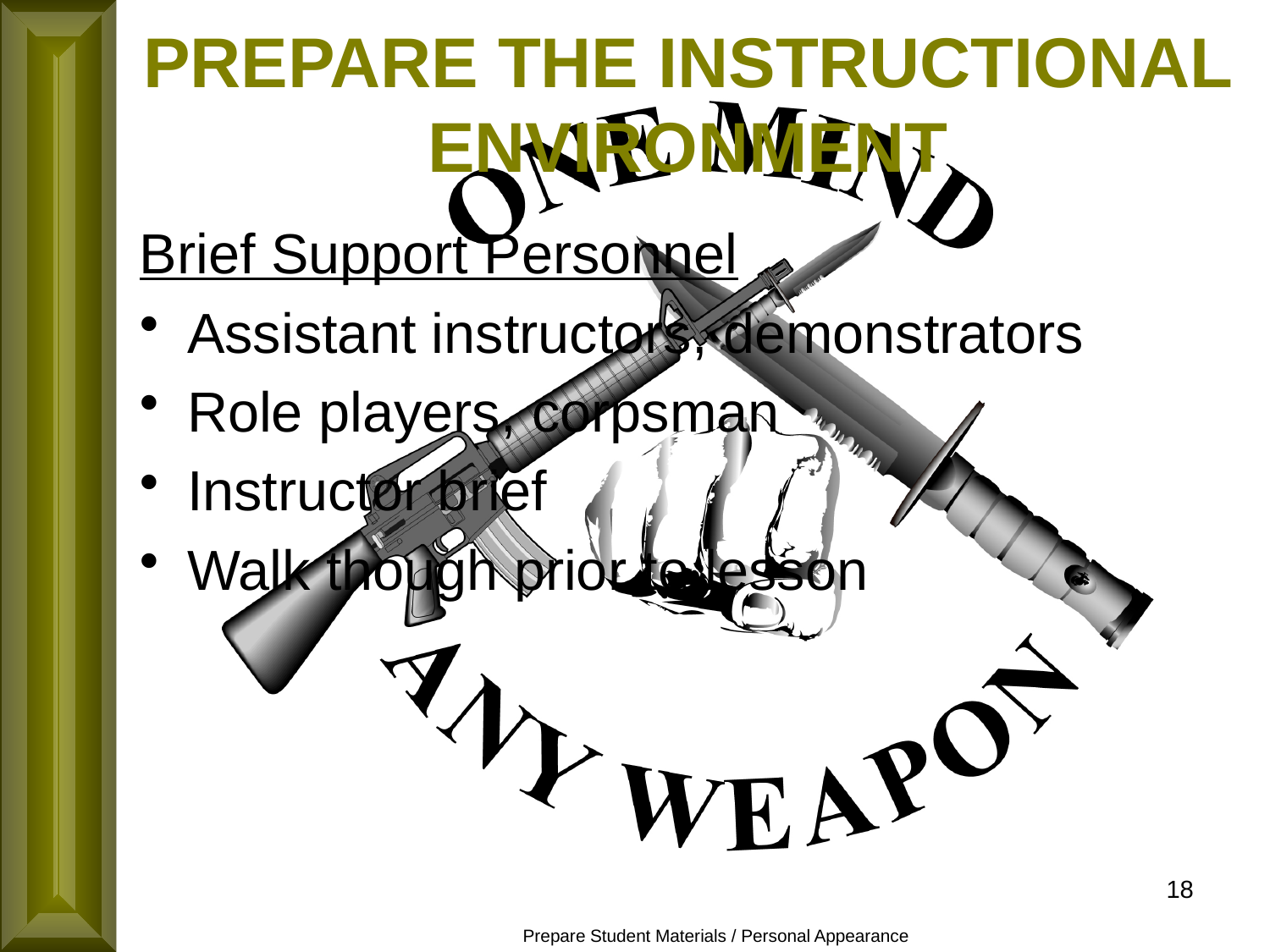

PREPARE THE INSTRUCTIONAL ENVIRONMENT
Brief Support Personnel
Assistant instructors, demonstrators
Role players, corpsman
Instructor brief
Walk though prior to lesson
18
Prepare Student Materials / Personal Appearance